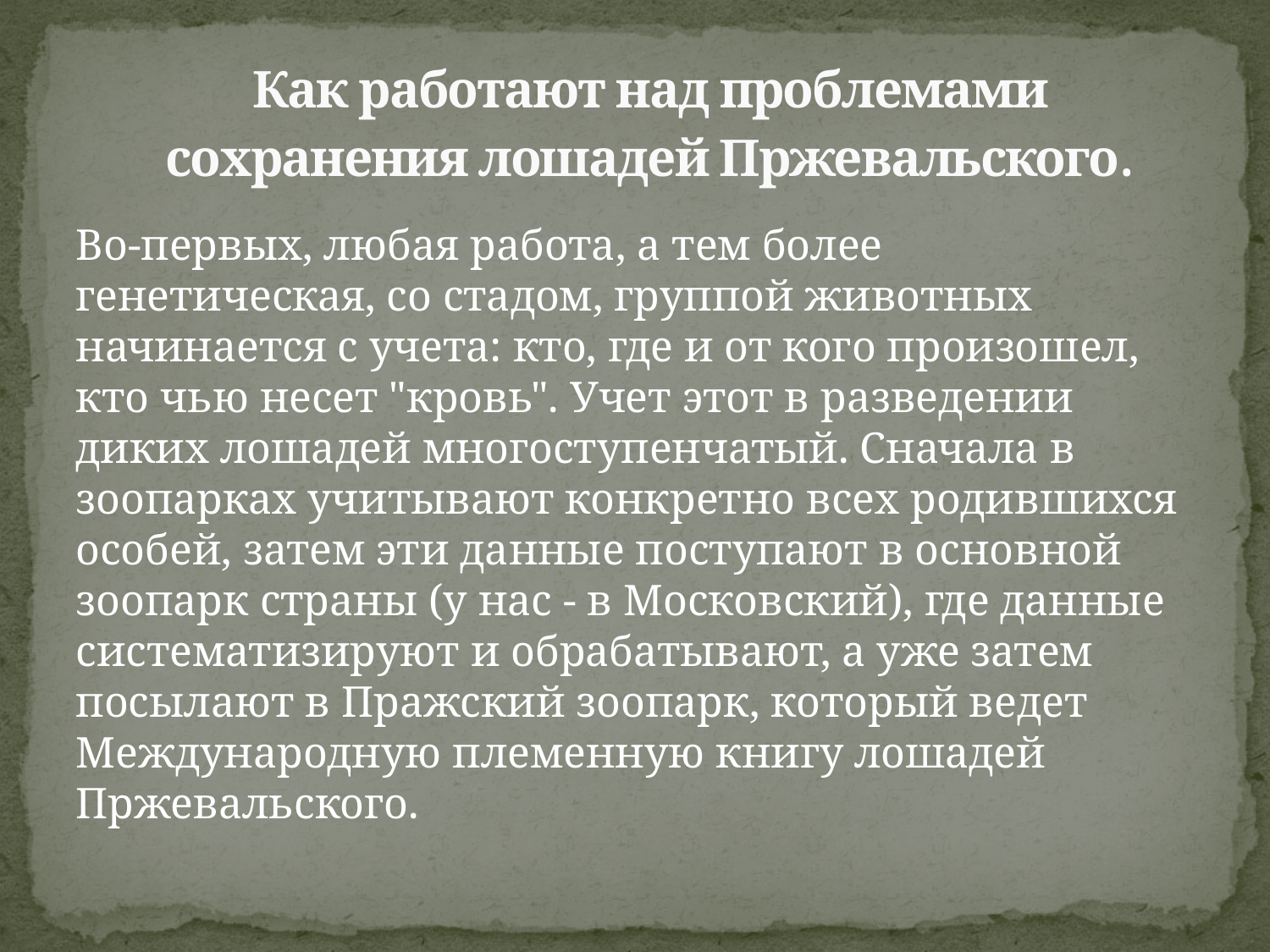

# Как работают над проблемами сохранения лошадей Пржевальского.
Во-первых, любая работа, а тем более генетическая, со стадом, группой животных начинается с учета: кто, где и от кого произошел, кто чью несет "кровь". Учет этот в разведении диких лошадей многоступенчатый. Сначала в зоопарках учитывают конкретно всех родившихся особей, затем эти данные поступают в основной зоопарк страны (у нас - в Московский), где данные систематизируют и обрабатывают, а уже затем посылают в Пражский зоопарк, который ведет Международную племенную книгу лошадей Пржевальского.